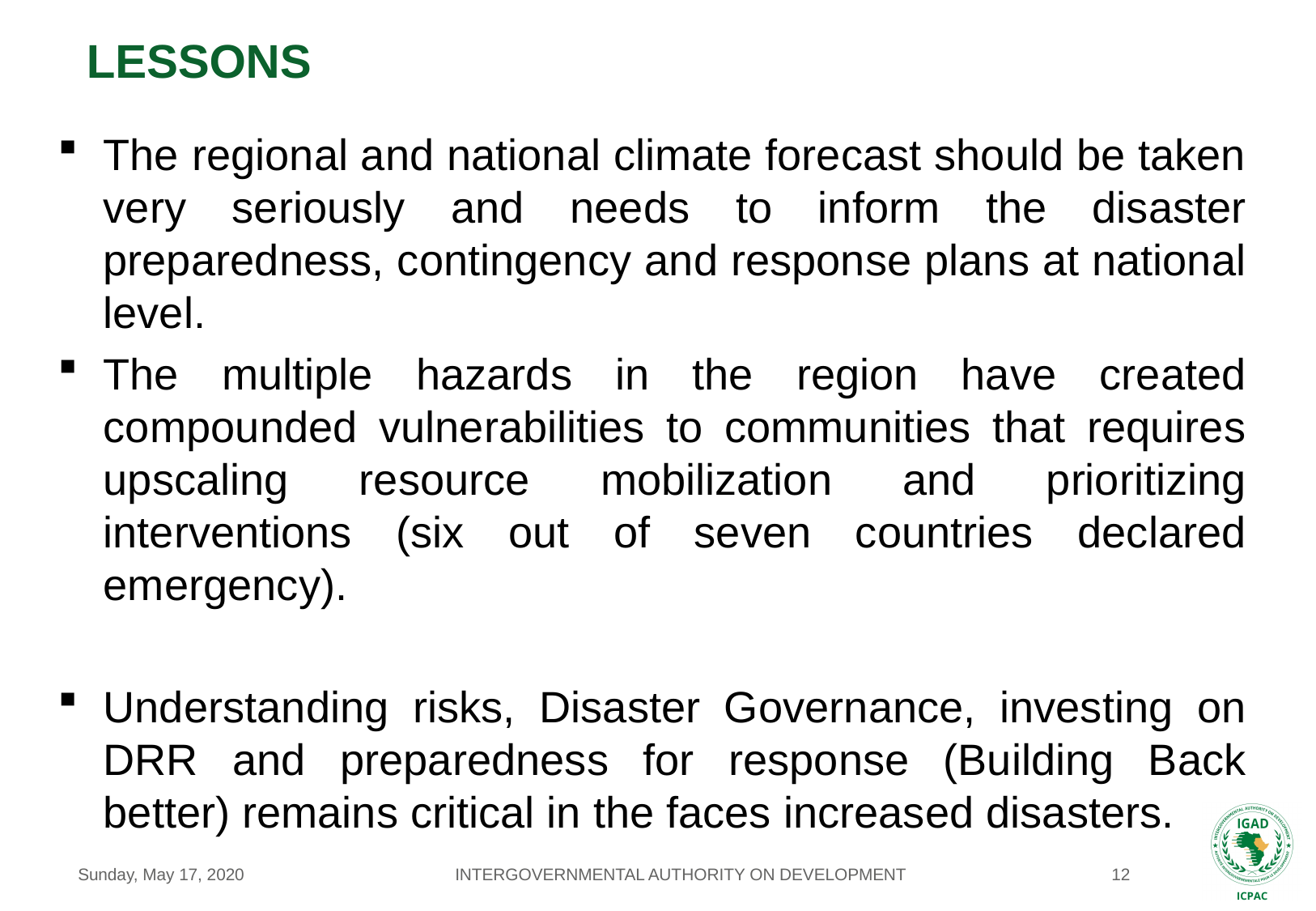

# Lessons
The regional and national climate forecast should be taken very seriously and needs to inform the disaster preparedness, contingency and response plans at national level.
The multiple hazards in the region have created compounded vulnerabilities to communities that requires upscaling resource mobilization and prioritizing interventions (six out of seven countries declared emergency).

Understanding risks, Disaster Governance, investing on DRR and preparedness for response (Building Back better) remains critical in the faces increased disasters.
INTERGOVERNMENTAL AUTHORITY ON DEVELOPMENT
Sunday, May 17, 2020
12